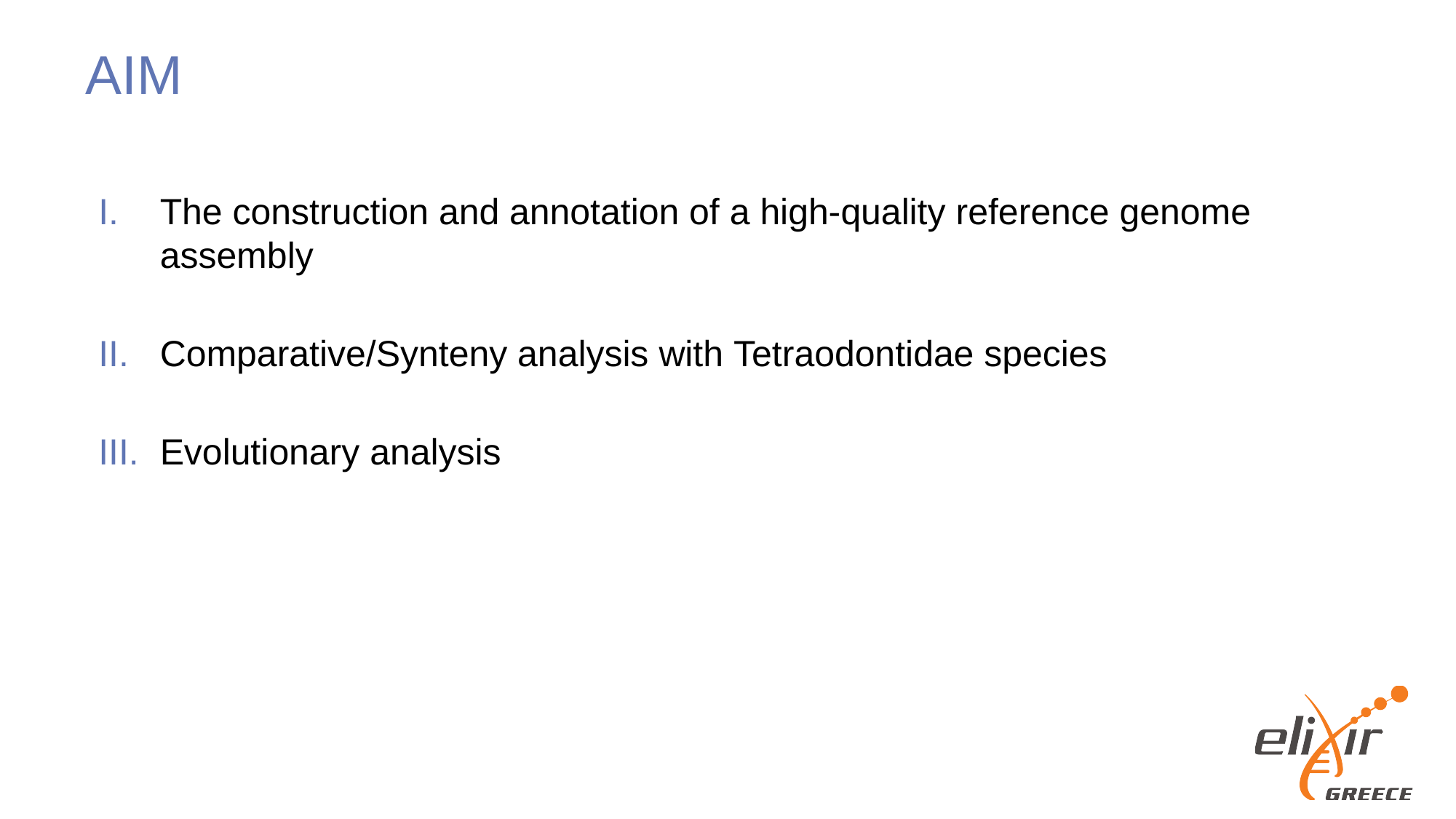

# AIM

The construction and annotation of a high-quality reference genome assembly

Comparative/Synteny analysis with Tetraodontidae species

Evolutionary analysis